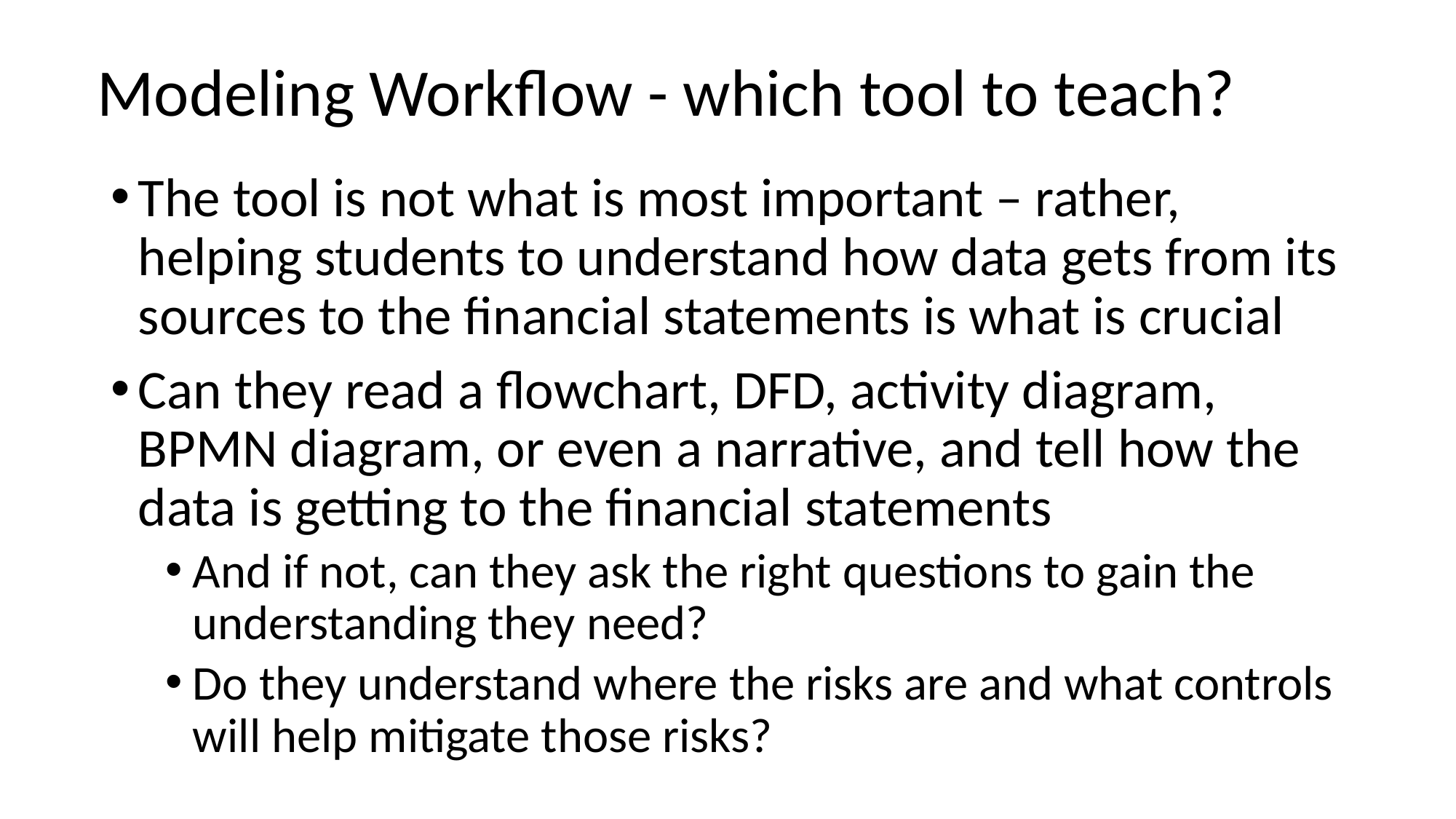

# Modeling Workflow - which tool to teach?
The tool is not what is most important – rather, helping students to understand how data gets from its sources to the financial statements is what is crucial
Can they read a flowchart, DFD, activity diagram, BPMN diagram, or even a narrative, and tell how the data is getting to the financial statements
And if not, can they ask the right questions to gain the understanding they need?
Do they understand where the risks are and what controls will help mitigate those risks?